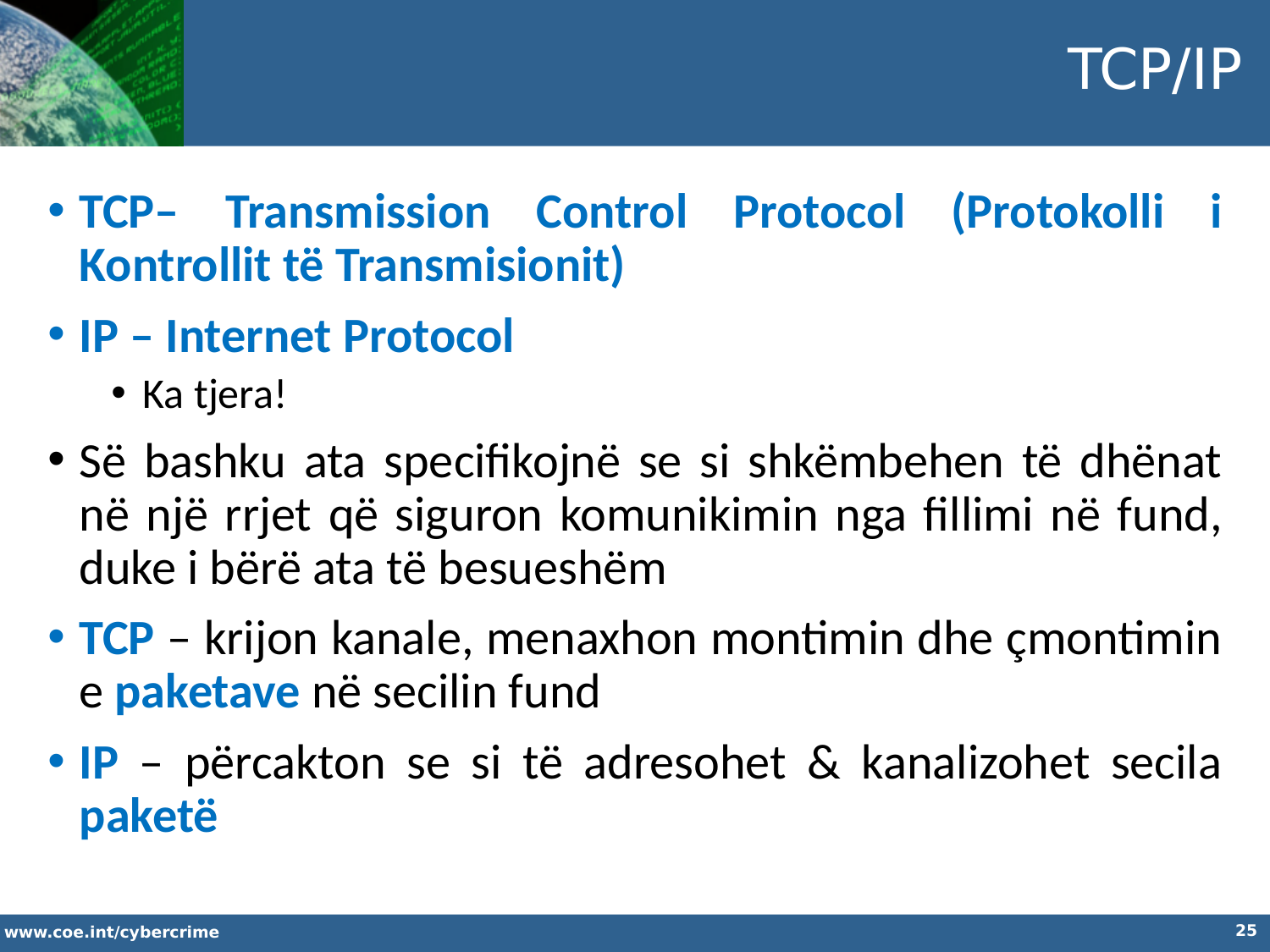

TCP/IP
TCP– Transmission Control Protocol (Protokolli i Kontrollit të Transmisionit)
IP – Internet Protocol
Ka tjera!
Së bashku ata specifikojnë se si shkëmbehen të dhënat në një rrjet që siguron komunikimin nga fillimi në fund, duke i bërë ata të besueshëm
TCP – krijon kanale, menaxhon montimin dhe çmontimin e paketave në secilin fund
IP – përcakton se si të adresohet & kanalizohet secila paketë